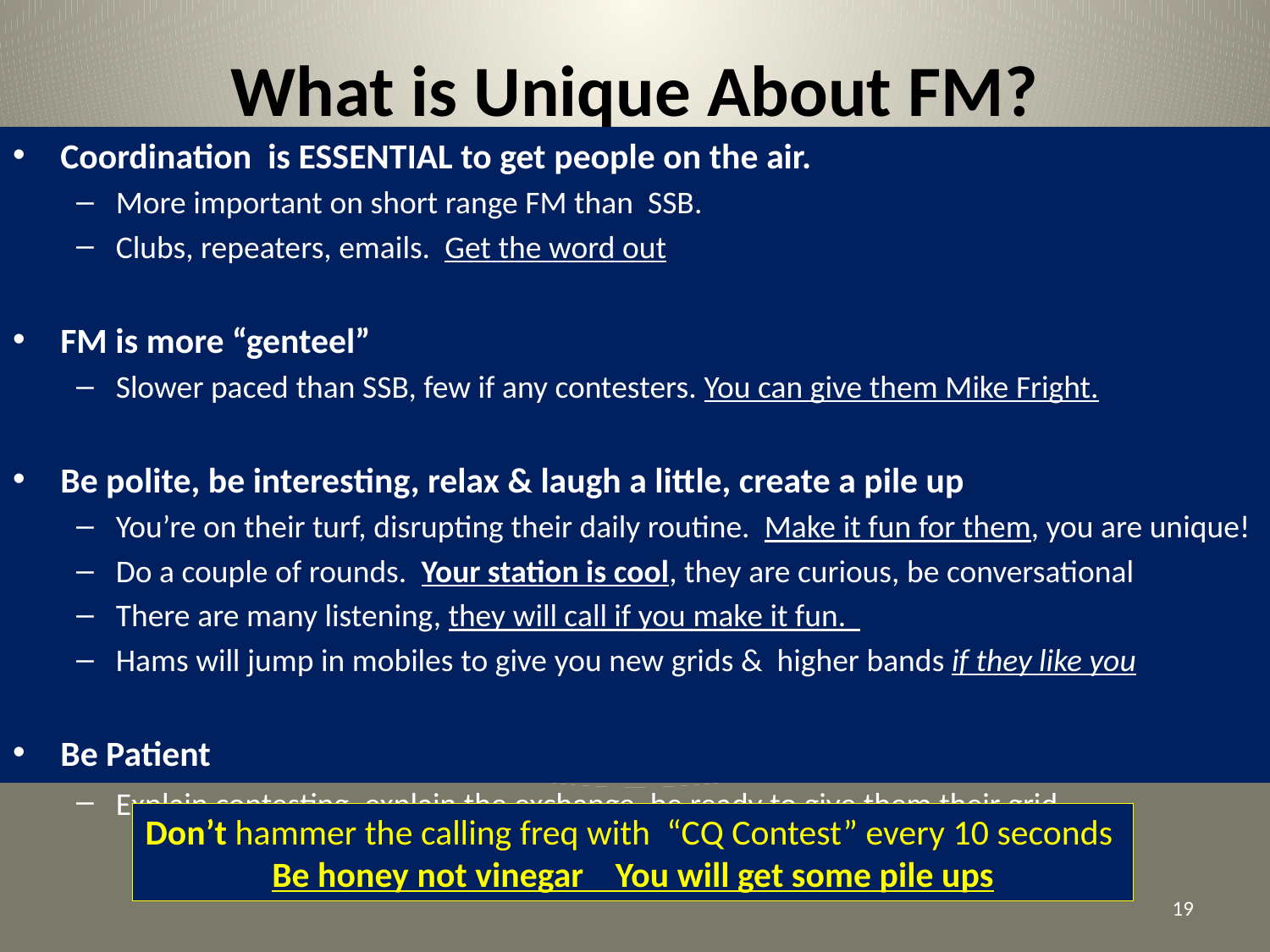

# What is Unique About FM?
Coordination  is ESSENTIAL to get people on the air.
More important on short range FM than  SSB.
Clubs, repeaters, emails.  Get the word out

FM is more “genteel”
Slower paced than SSB, few if any contesters. You can give them Mike Fright.

Be polite, be interesting, relax & laugh a little, create a pile up
You’re on their turf, disrupting their daily routine.  Make it fun for them, you are unique!
Do a couple of rounds.  Your station is cool, they are curious, be conversational
There are many listening, they will call if you make it fun.
Hams will jump in mobiles to give you new grids &  higher bands if they like you

Be Patient
Explain contesting, explain the exchange, be ready to give them their grid.
Don’t hammer the calling freq with  “CQ Contest” every 10 seconds
Be honey not vinegar    You will get some pile ups
19